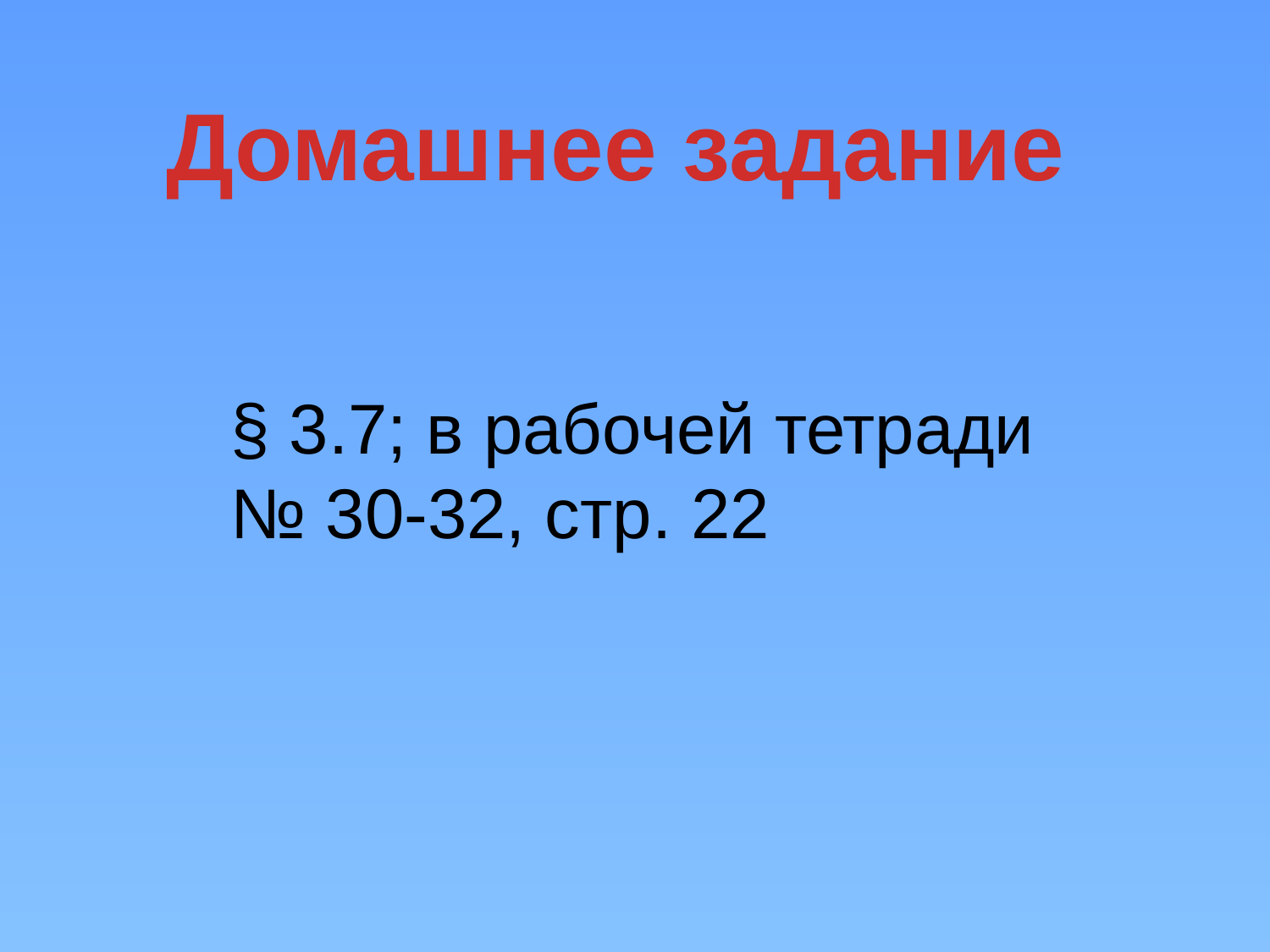

Домашнее задание
§ 3.7; в рабочей тетради
№ 30-32, стр. 22